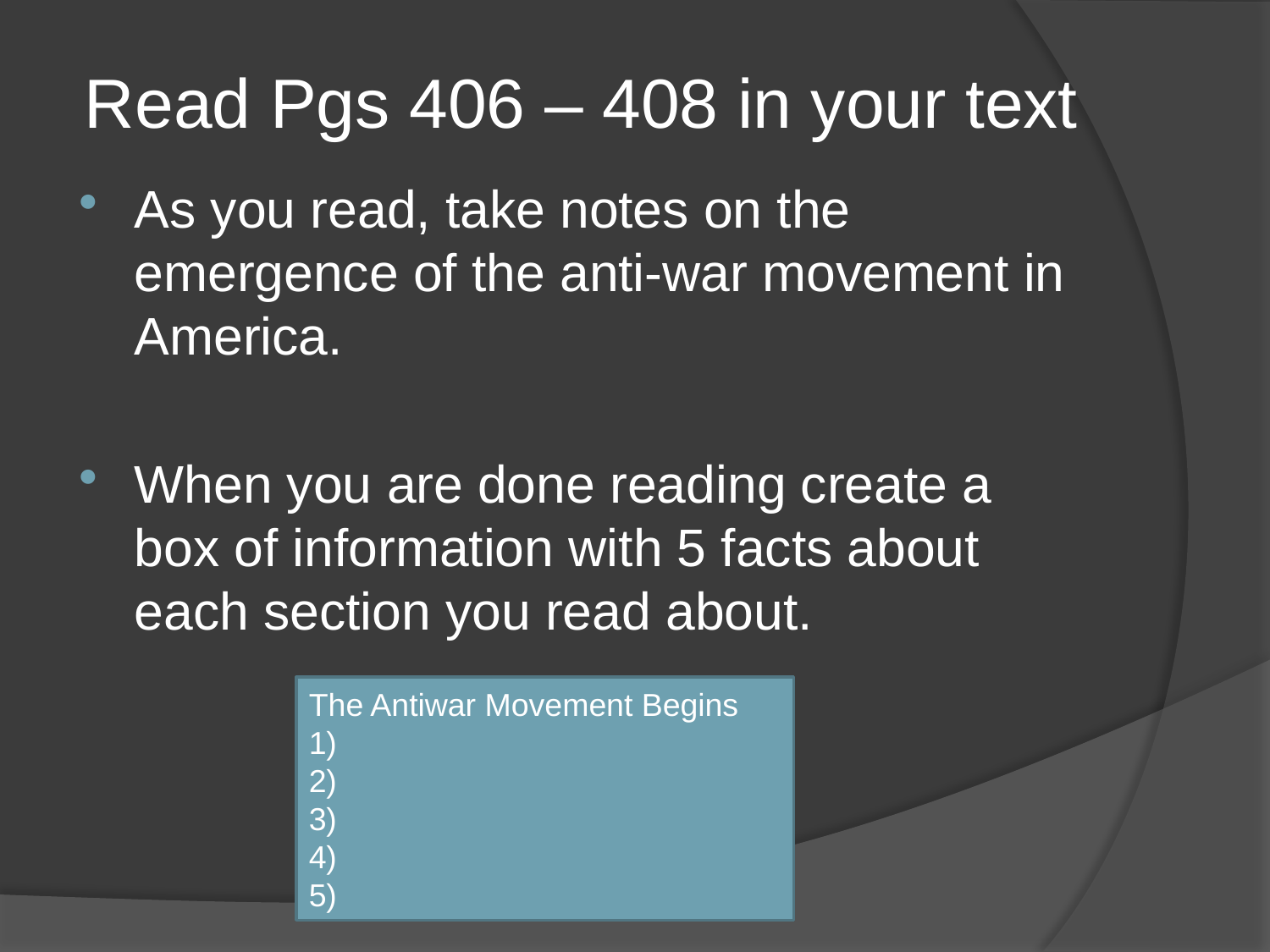

# Read Pgs 406 – 408 in your text
As you read, take notes on the emergence of the anti-war movement in America.

When you are done reading create a box of information with 5 facts about each section you read about.

The Antiwar Movement Begins
1)
2)
3)
4)
5)